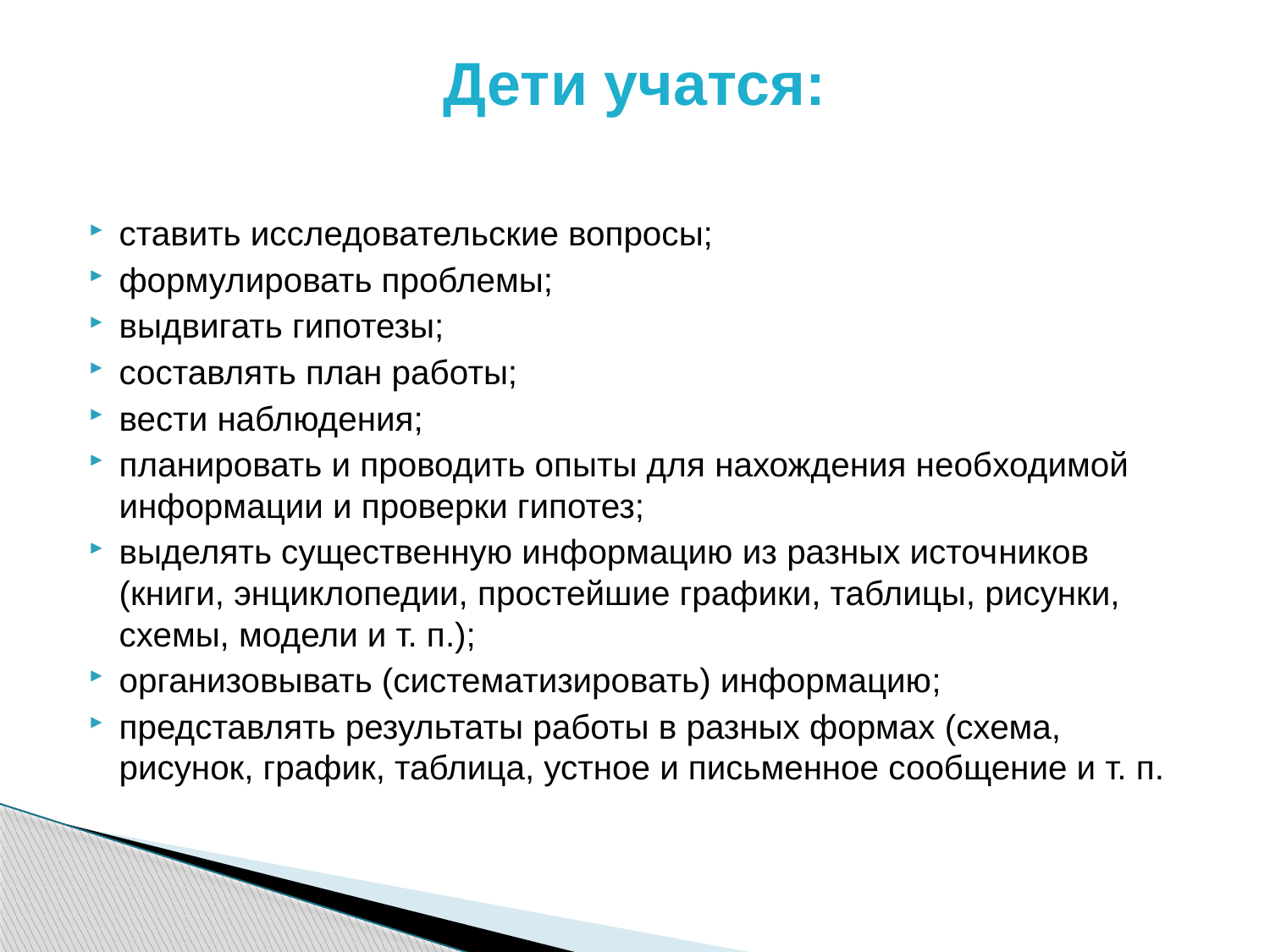

# Дети учатся:
ставить исследовательские вопросы;
формулировать проблемы;
выдвигать гипотезы;
составлять план работы;
вести наблюдения;
планировать и проводить опыты для нахождения необ­ходимой информации и проверки гипотез;
выделять существенную информацию из разных источ­ников (книги, энциклопедии, простейшие графики, таблицы, рисунки, схемы, модели и т. п.);
организовывать (систематизировать) информацию;
представлять результаты работы в разных формах (схема, рисунок, график, таблица, устное и письменное сообщение и т. п.